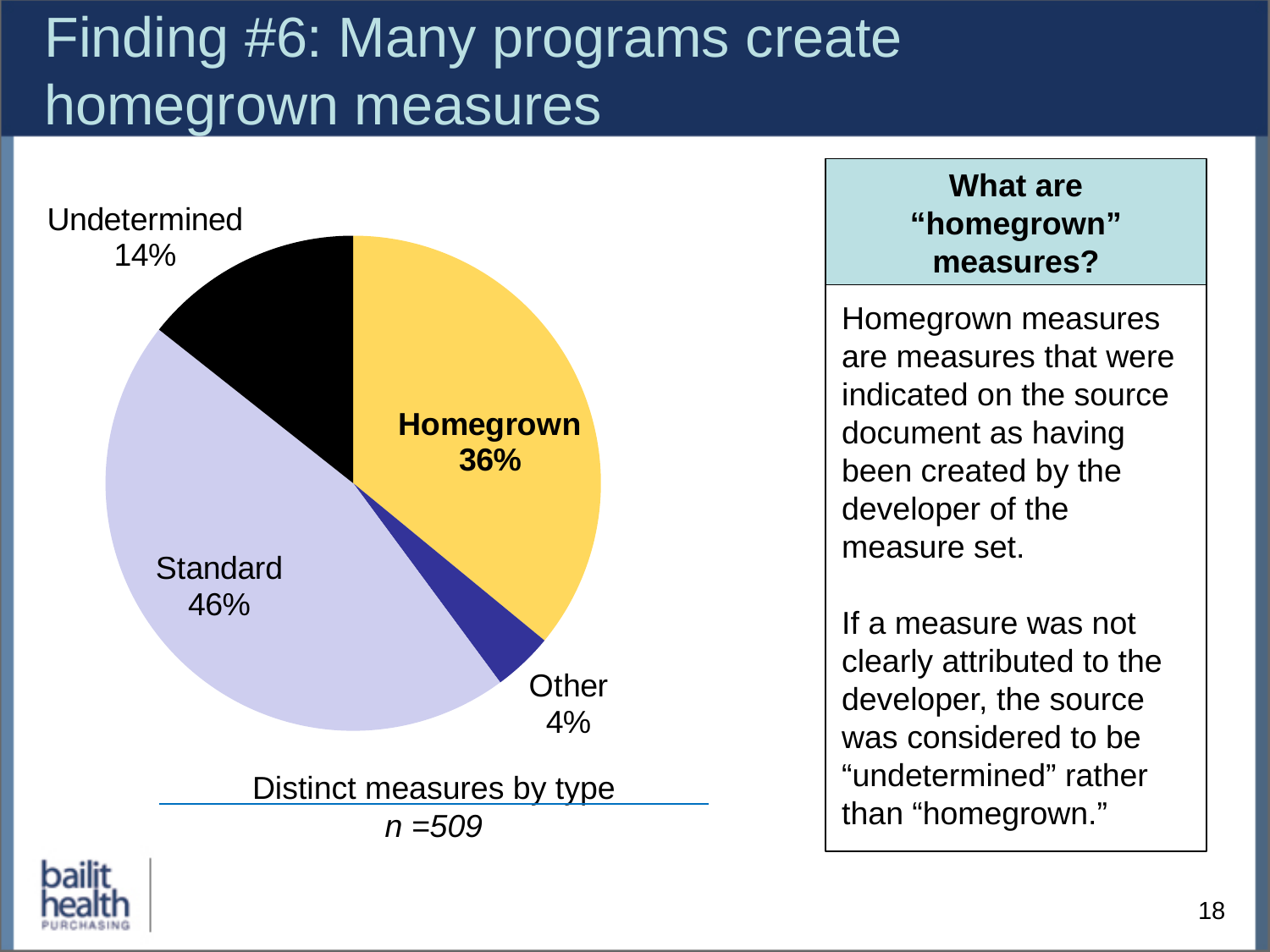

# Finding #6: Many programs create homegrown measures

### Chart

| Category | Sales |
|---|---|
| Homegrown | 183.0 |
| Other | 20.0 |
| Standard | 233.0 |
| Undetermined | 73.0 |
What are “homegrown” measures?

Homegrown measures  are measures that were indicated on the source document as having been created by the developer of the measure set.

If a measure was not clearly attributed to the developer, the source was considered to be “undetermined” rather than “homegrown.”

Distinct measures by type
n =509
18